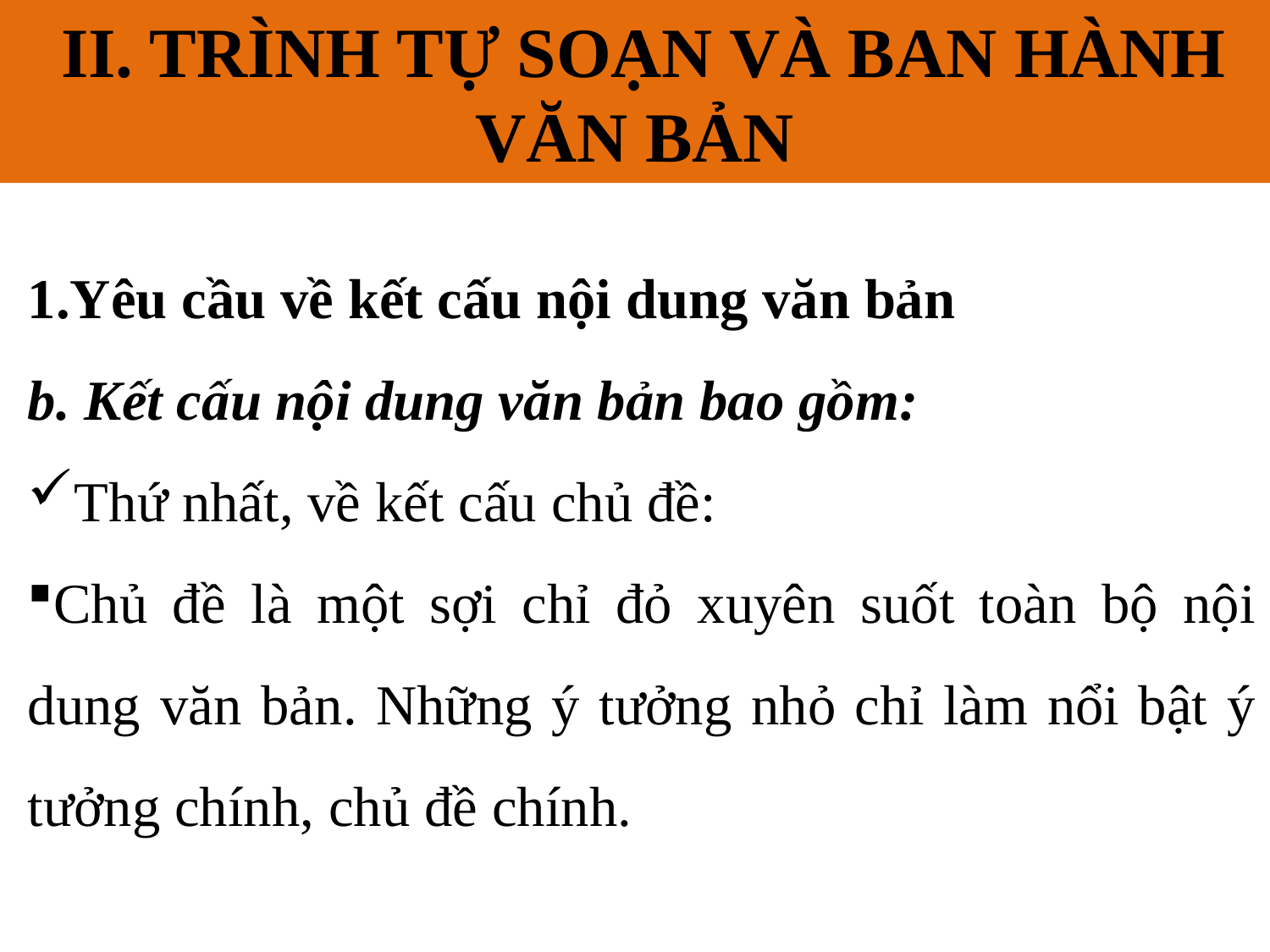

II. TRÌNH TỰ SOẠN VÀ BAN HÀNH VĂN BẢN
# II. QUY TRÌNH XÂY DỰNG VÀ BAN HÀNH VĂN BẢN
1.Yêu cầu về kết cấu nội dung văn bản
b. Kết cấu nội dung văn bản bao gồm:
Thứ nhất, về kết cấu chủ đề:
Chủ đề là một sợi chỉ đỏ xuyên suốt toàn bộ nội dung văn bản. Những ý tưởng nhỏ chỉ làm nổi bật ý tưởng chính, chủ đề chính.